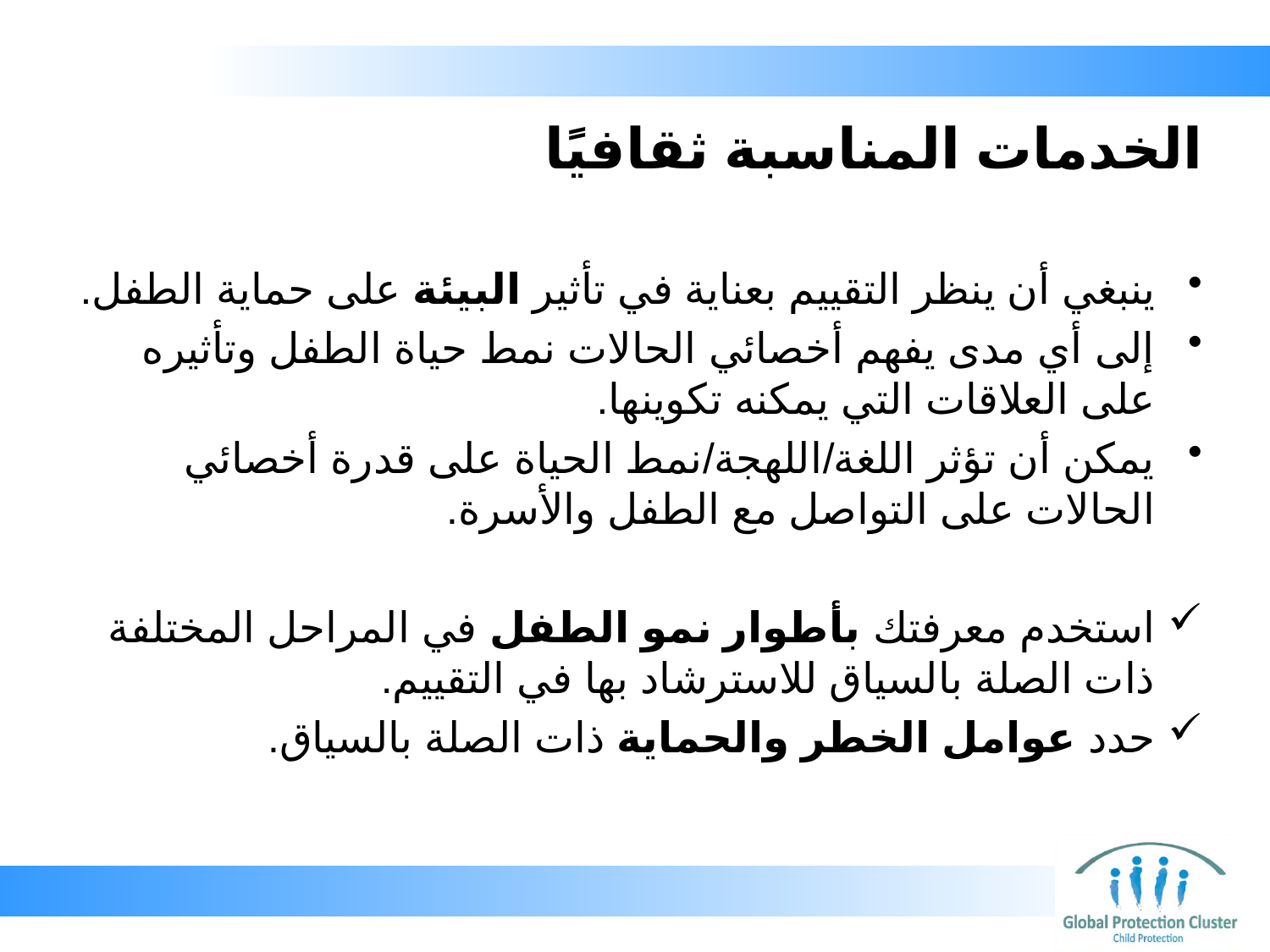

# الخدمات المناسبة ثقافيًا

ينبغي أن ينظر التقييم بعناية في تأثير البيئة على حماية الطفل.
إلى أي مدى يفهم أخصائي الحالات نمط حياة الطفل وتأثيره على العلاقات التي يمكنه تكوينها.
يمكن أن تؤثر اللغة/اللهجة/نمط الحياة على قدرة أخصائي الحالات على التواصل مع الطفل والأسرة.

استخدم معرفتك بأطوار نمو الطفل في المراحل المختلفة ذات الصلة بالسياق للاسترشاد بها في التقييم.
حدد عوامل الخطر والحماية ذات الصلة بالسياق.